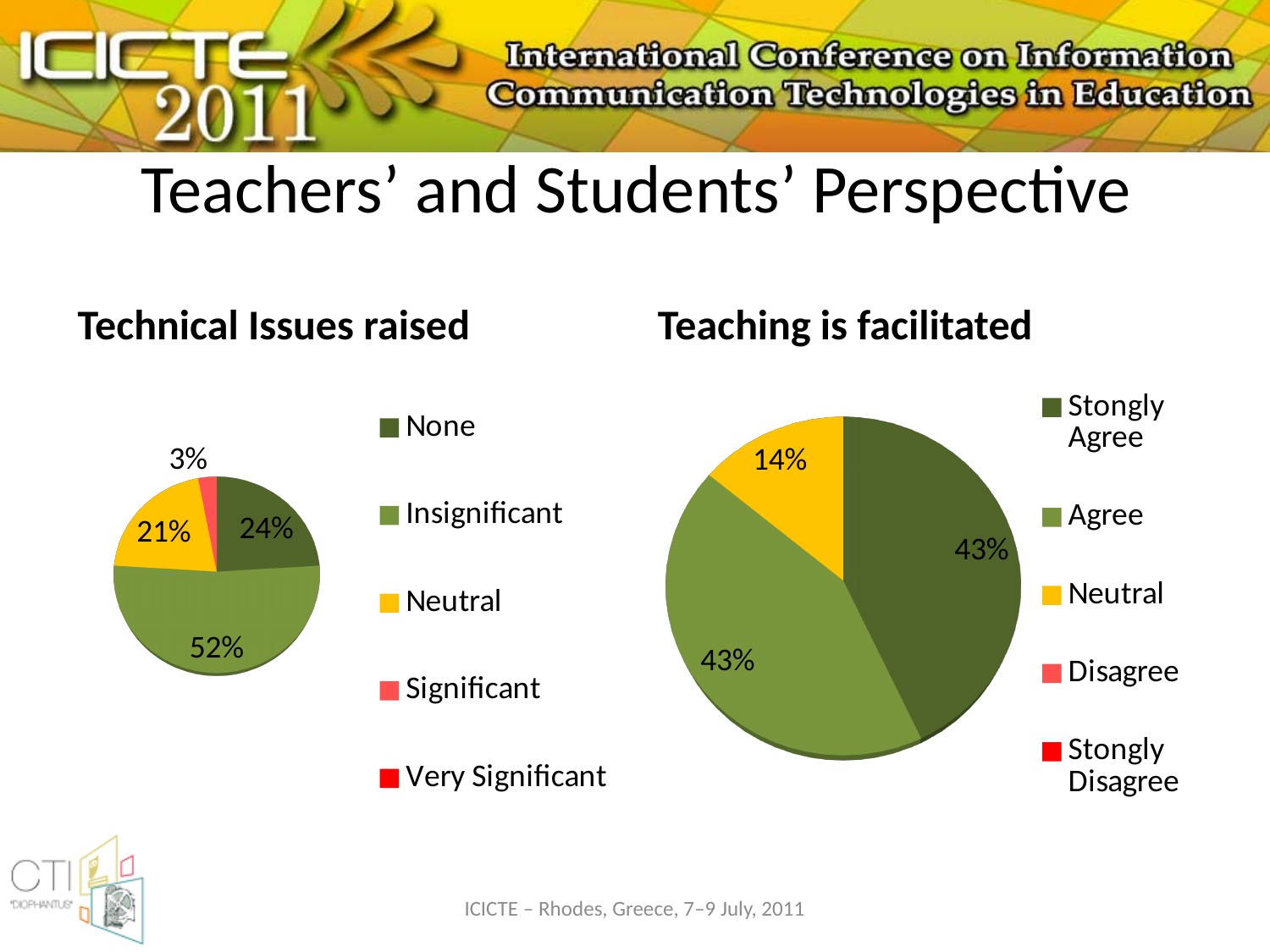

# Teachers’ and Students’ Perspective
Technical Issues raised
Teaching is facilitated

[unsupported chart]

[unsupported chart]

ICICTE – Rhodes, Greece, 7–9 July, 2011